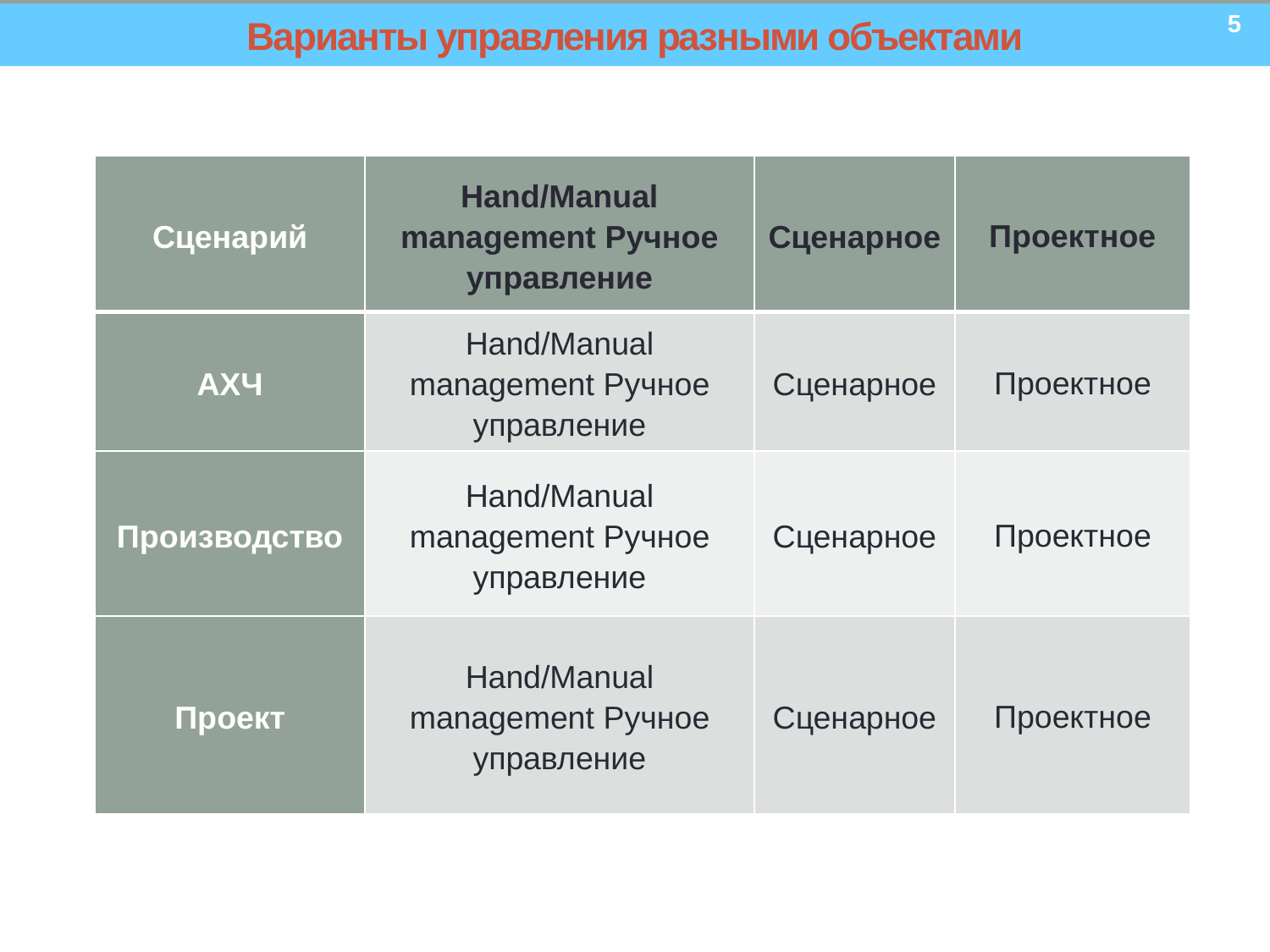

5
# Варианты управления разными объектами
| Сценарий | Hand/Manual management Ручное управление | Сценарное | Проектное |
| --- | --- | --- | --- |
| АХЧ | Hand/Manual management Ручное управление | Сценарное | Проектное |
| Производство | Hand/Manual management Ручное управление | Сценарное | Проектное |
| Проект | Hand/Manual management Ручное управление | Сценарное | Проектное |